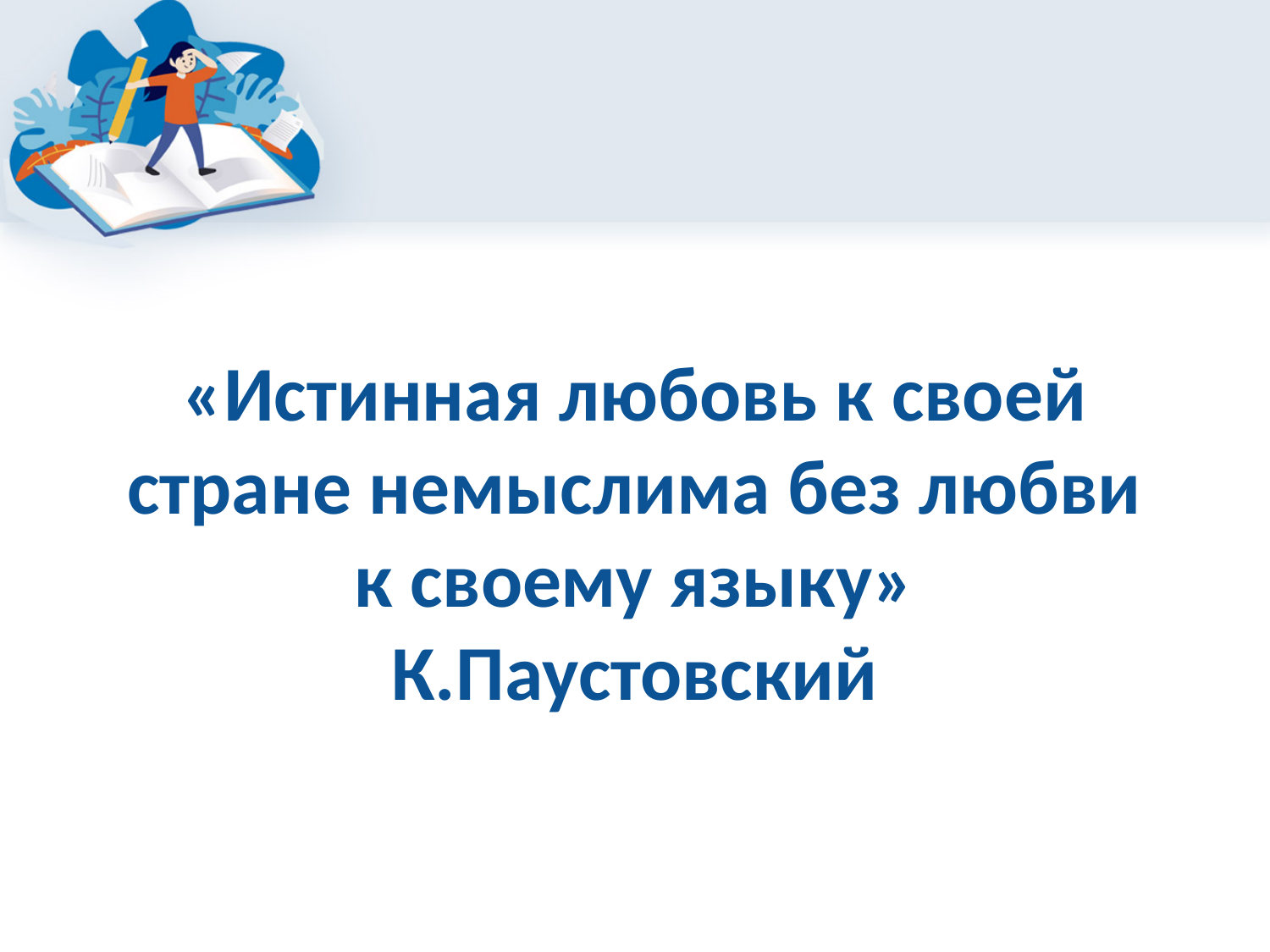

# «Истинная любовь к своей стране немыслима без любви к своему языку» К.Паустовский